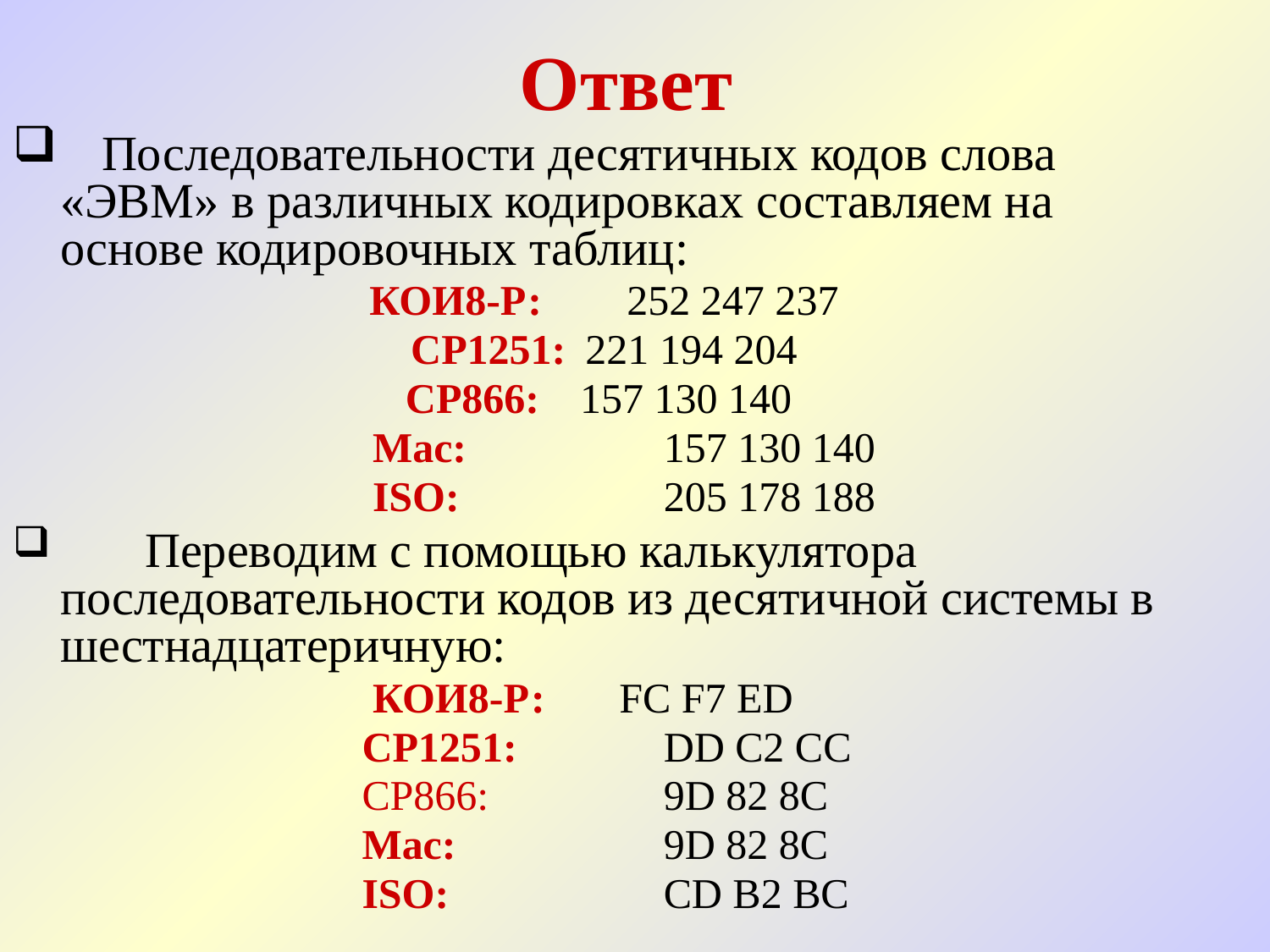

# Ответ
   Последовательности десятичных кодов слова «ЭВМ» в различных кодировках составляем на основе кодировочных таблиц:
КОИ8-Р:        252 247 237
CP1251:	221 194 204
CP866:	157 130 140
                                  Mac:	         157 130 140
                                  ISO:	         205 178 188
        Переводим с помощью калькулятора последовательности кодов из десятичной системы в шестнадцатеричную:
                                  КОИ8-Р:       FC F7 ED
                                 CP1251:	         DD C2 CC
                                 CP866:	         9D 82 8C
                                 Mac:	         9D 82 8C
                                 ISO:	         CD B2 BC